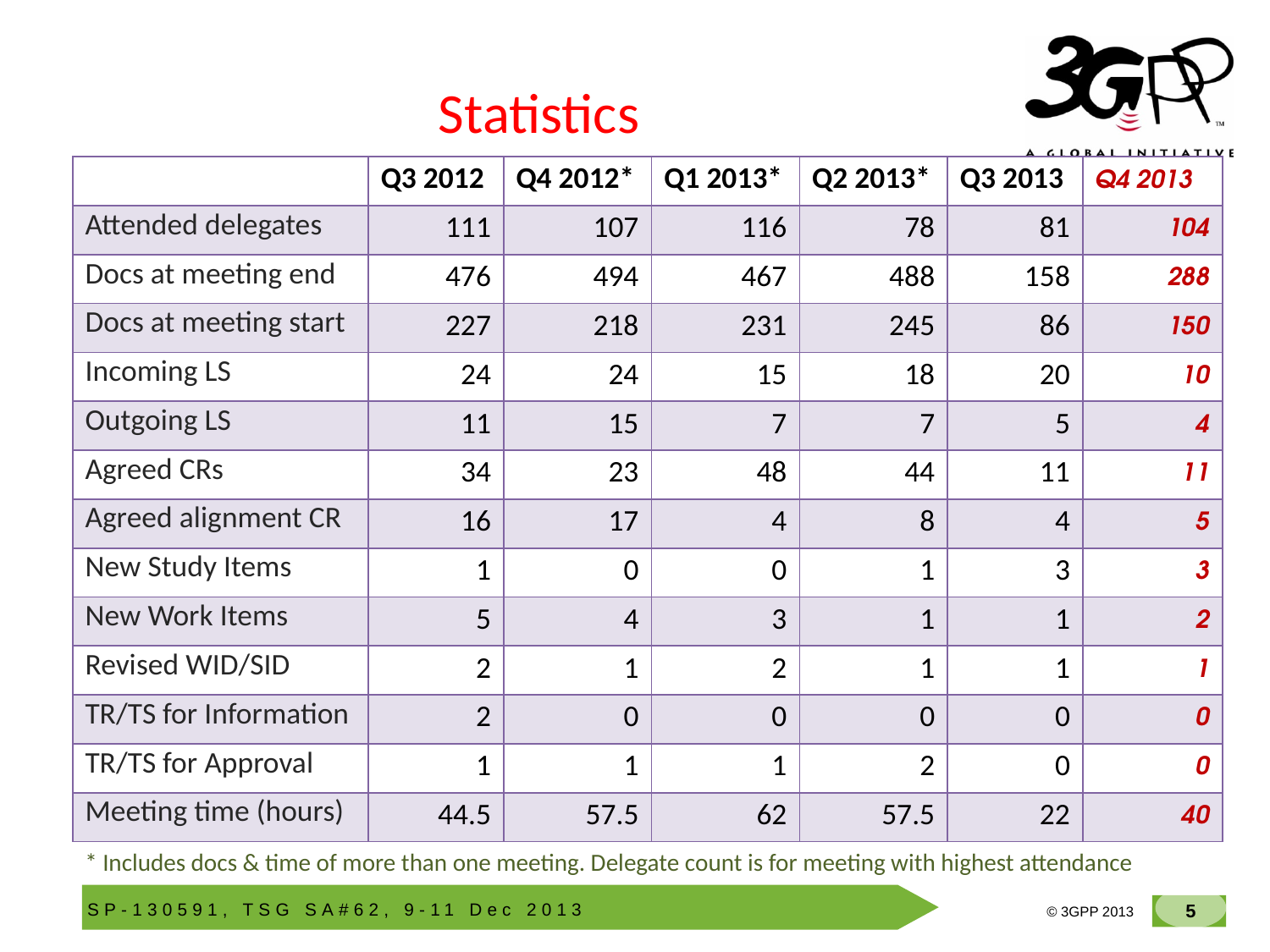

# Statistics
|  | Q3 2012 | Q4 2012\* | Q1 2013\* | Q2 2013\* | Q3 2013 | Q4 2013 |
| --- | --- | --- | --- | --- | --- | --- |
| Attended delegates | 111 | 107 | 116 | 78 | 81 | 104 |
| Docs at meeting end | 476 | 494 | 467 | 488 | 158 | 288 |
| Docs at meeting start | 227 | 218 | 231 | 245 | 86 | 150 |
| Incoming LS | 24 | 24 | 15 | 18 | 20 | 10 |
| Outgoing LS | 11 | 15 | 7 | 7 | 5 | 4 |
| Agreed CRs | 34 | 23 | 48 | 44 | 11 | 11 |
| Agreed alignment CR | 16 | 17 | 4 | 8 | 4 | 5 |
| New Study Items | 1 | 0 | 0 | 1 | 3 | 3 |
| New Work Items | 5 | 4 | 3 | 1 | 1 | 2 |
| Revised WID/SID | 2 | 1 | 2 | 1 | 1 | 1 |
| TR/TS for Information | 2 | 0 | 0 | 0 | 0 | 0 |
| TR/TS for Approval | 1 | 1 | 1 | 2 | 0 | 0 |
| Meeting time (hours) | 44.5 | 57.5 | 62 | 57.5 | 22 | 40 |
* Includes docs & time of more than one meeting. Delegate count is for meeting with highest attendance